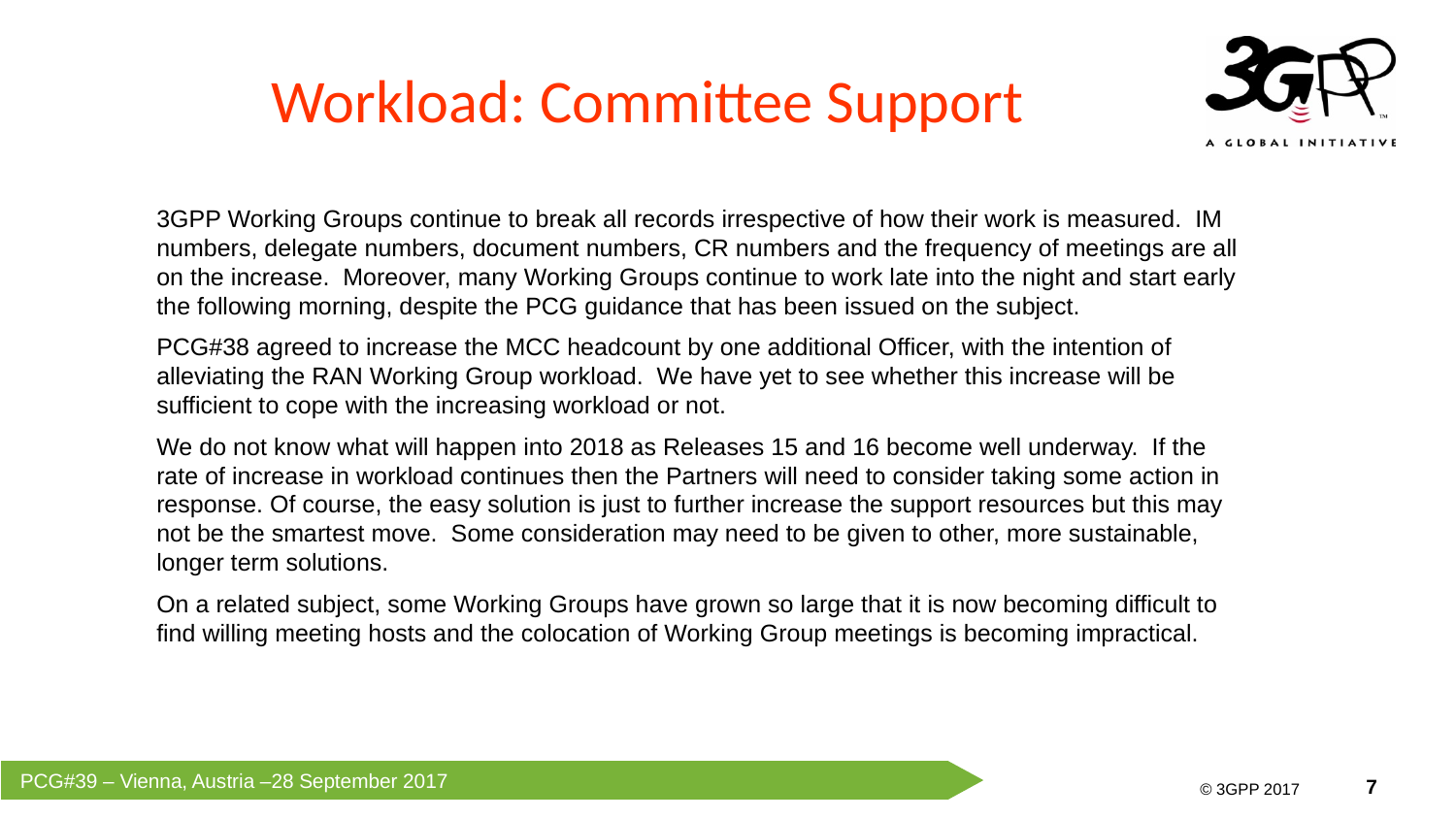

# Workload: Committee Support
3GPP Working Groups continue to break all records irrespective of how their work is measured.  IM numbers, delegate numbers, document numbers, CR numbers and the frequency of meetings are all on the increase.  Moreover, many Working Groups continue to work late into the night and start early the following morning, despite the PCG guidance that has been issued on the subject.
PCG#38 agreed to increase the MCC headcount by one additional Officer, with the intention of alleviating the RAN Working Group workload.  We have yet to see whether this increase will be sufficient to cope with the increasing workload or not.
We do not know what will happen into 2018 as Releases 15 and 16 become well underway.  If the rate of increase in workload continues then the Partners will need to consider taking some action in response. Of course, the easy solution is just to further increase the support resources but this may not be the smartest move.  Some consideration may need to be given to other, more sustainable, longer term solutions.
On a related subject, some Working Groups have grown so large that it is now becoming difficult to find willing meeting hosts and the colocation of Working Group meetings is becoming impractical.